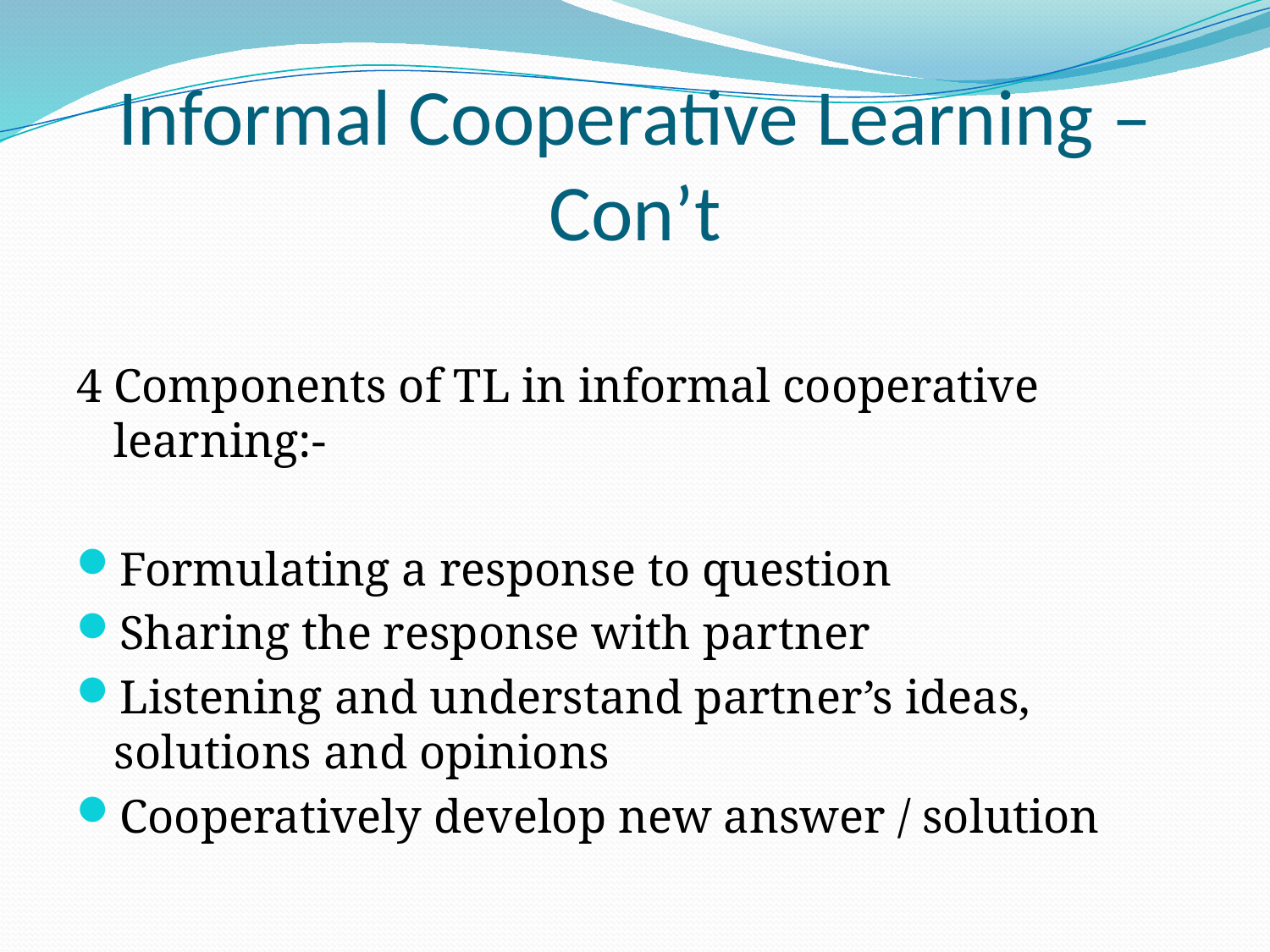

# Informal Cooperative Learning – Con’t

4 Components of TL in informal cooperative learning:-

Formulating a response to question
Sharing the response with partner
Listening and understand partner’s ideas, solutions and opinions
Cooperatively develop new answer / solution